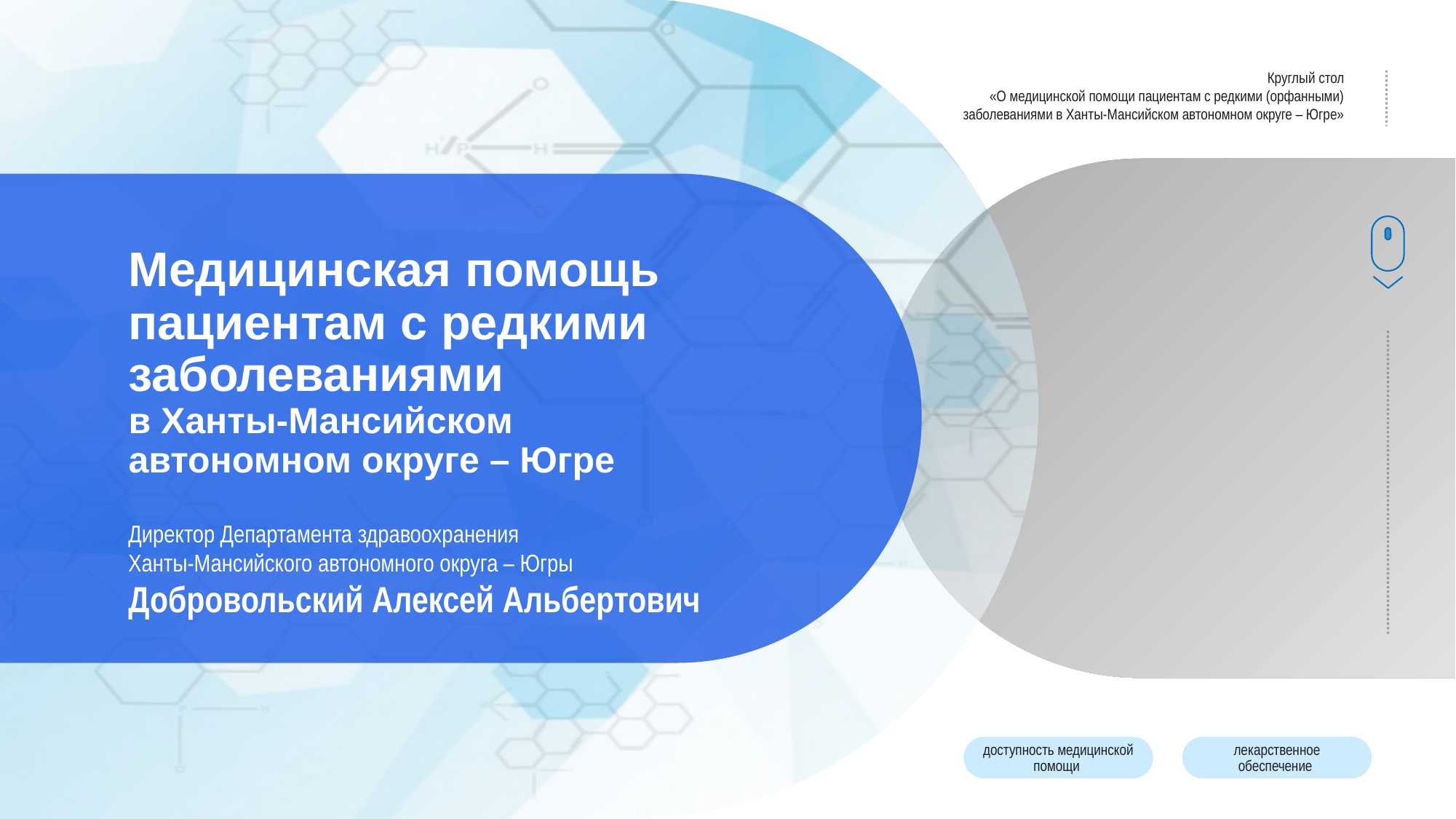

Круглый стол
«О медицинской помощи пациентам с редкими (орфанными)
заболеваниями в Ханты-Мансийском автономном округе – Югре»

# Медицинская помощь пациентам с редкими заболеваниями в Ханты-Мансийском автономном округе – Югре

Директор Департамента здравоохранения
Ханты-Мансийского автономного округа – Югры
Добровольский Алексей Альбертович

доступность медицинской помощи

лекарственное обеспечение